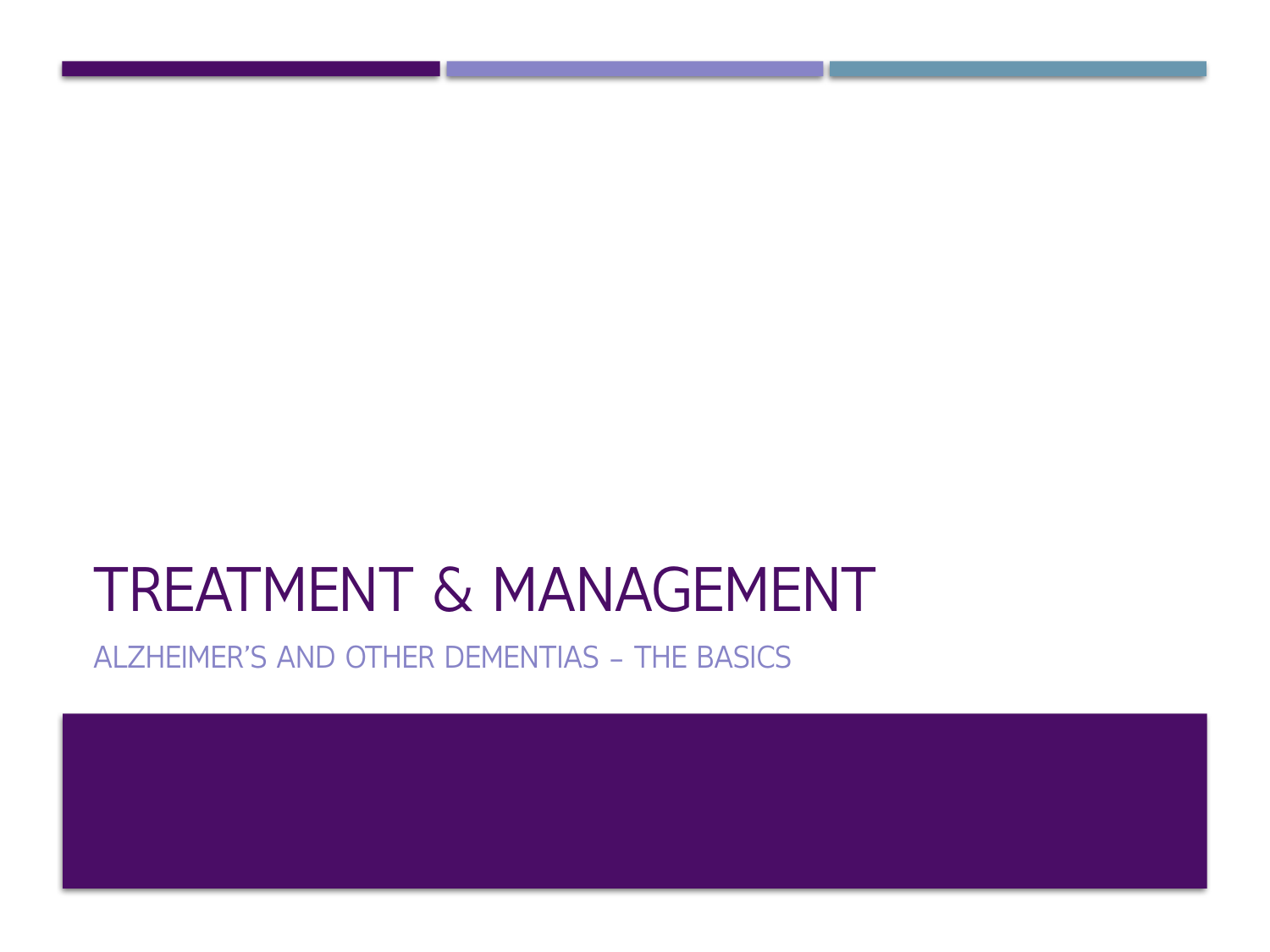

# Treatment & Management
Alzheimer’s and Other Dementias – The Basics